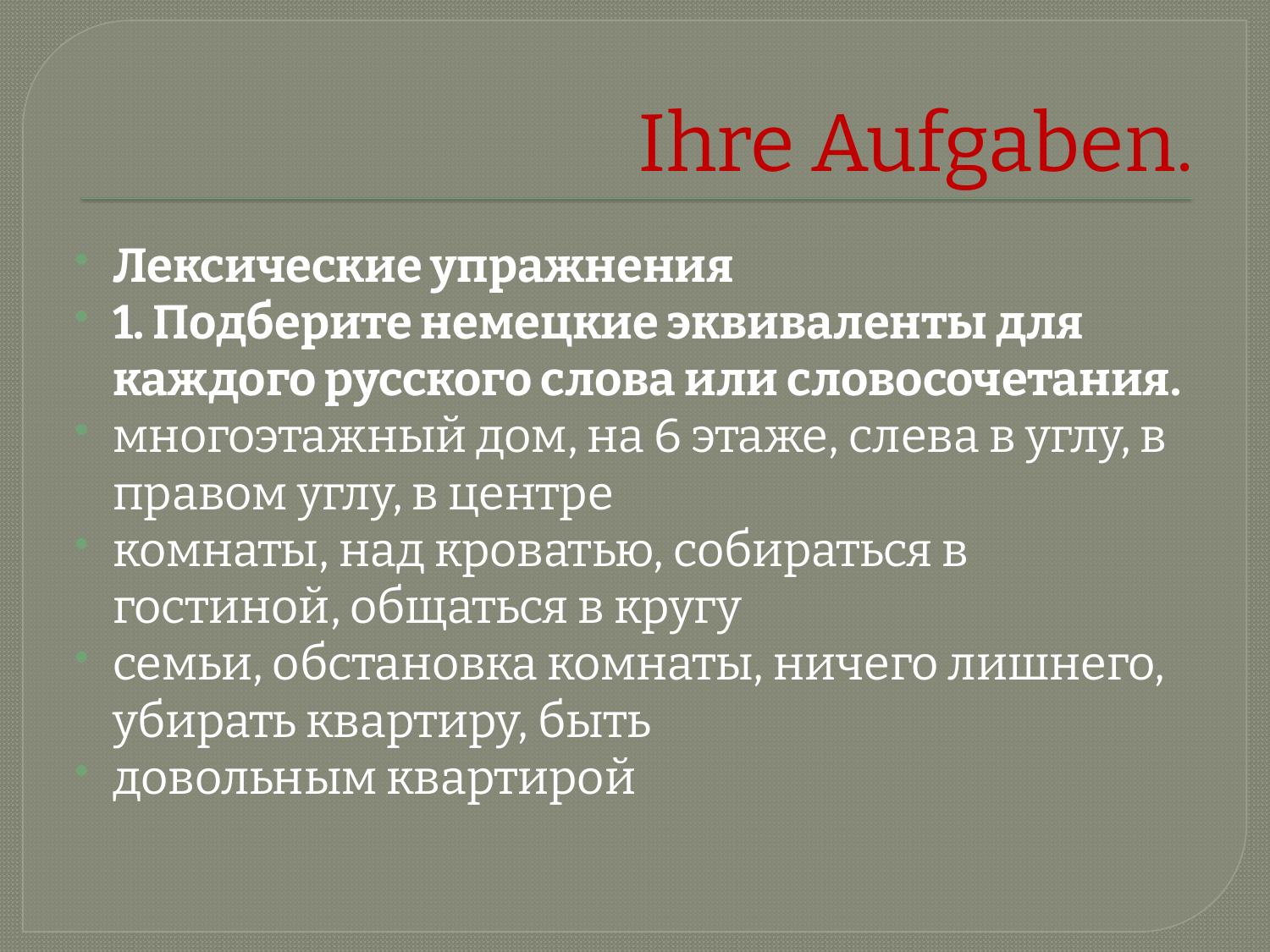

# Ihre Aufgaben.
Лексические упражнения
1. Подберите немецкие эквиваленты для каждого русского слова или словосочетания.
многоэтажный дом, на 6 этаже, слева в углу, в правом углу, в центре
комнаты, над кроватью, собираться в гостиной, общаться в кругу
семьи, обстановка комнаты, ничего лишнего, убирать квартиру, быть
довольным квартирой